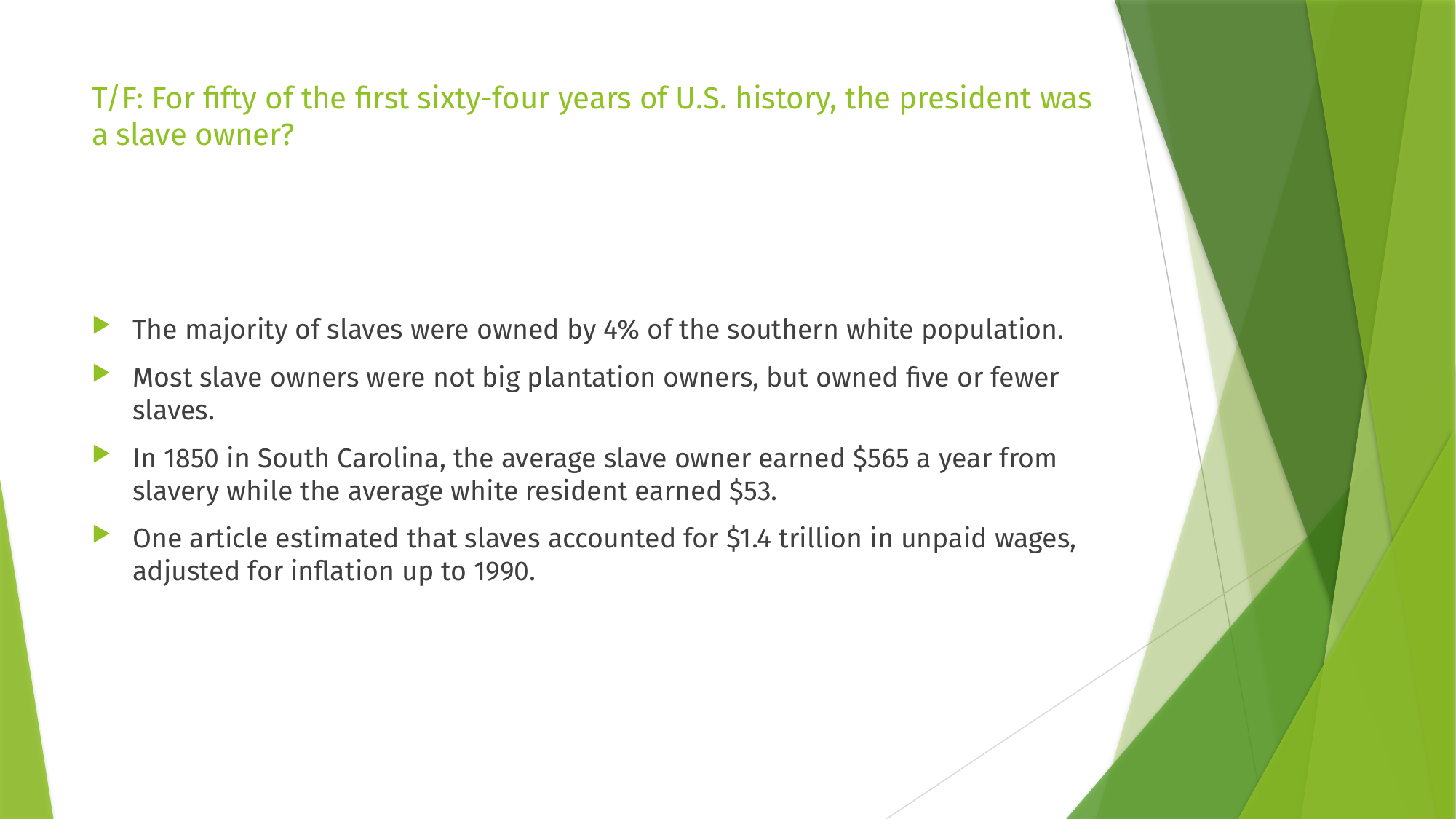

# T/F: For fifty of the first sixty-four years of U.S. history, the president was a slave owner?

The majority of slaves were owned by 4% of the southern white population.
Most slave owners were not big plantation owners, but owned five or fewer slaves.
In 1850 in South Carolina, the average slave owner earned $565 a year from slavery while the average white resident earned $53.
One article estimated that slaves accounted for $1.4 trillion in unpaid wages, adjusted for inflation up to 1990.